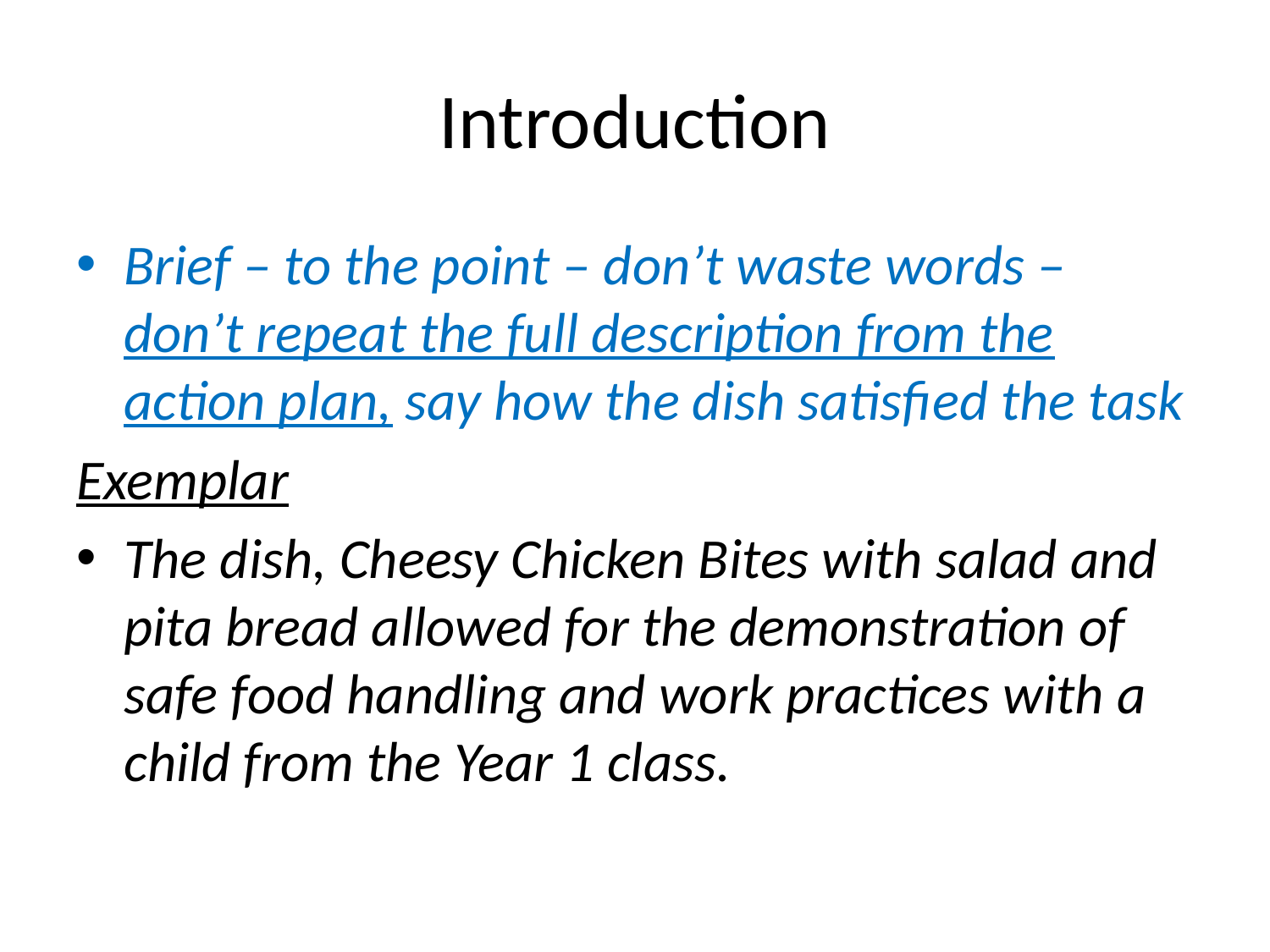

# Introduction
Brief – to the point – don’t waste words – don’t repeat the full description from the action plan, say how the dish satisfied the task
Exemplar
The dish, Cheesy Chicken Bites with salad and pita bread allowed for the demonstration of safe food handling and work practices with a child from the Year 1 class.